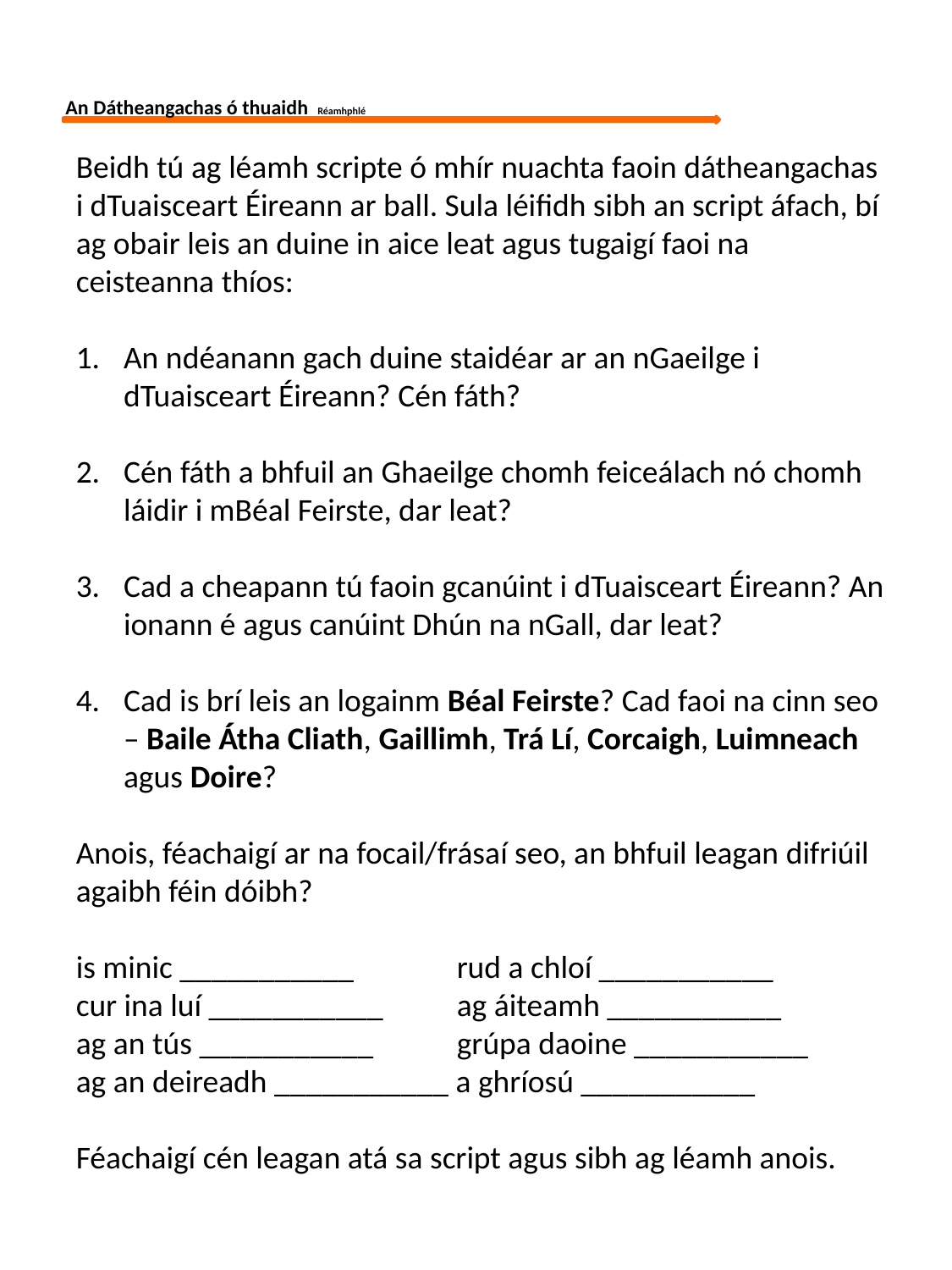

An Dátheangachas ó thuaidh  Réamhphlé

Beidh tú ag léamh scripte ó mhír nuachta faoin dátheangachas i dTuaisceart Éireann ar ball. Sula léifidh sibh an script áfach, bí ag obair leis an duine in aice leat agus tugaigí faoi na ceisteanna thíos:

An ndéanann gach duine staidéar ar an nGaeilge i dTuaisceart Éireann? Cén fáth?

Cén fáth a bhfuil an Ghaeilge chomh feiceálach nó chomh láidir i mBéal Feirste, dar leat?

Cad a cheapann tú faoin gcanúint i dTuaisceart Éireann? An ionann é agus canúint Dhún na nGall, dar leat?

Cad is brí leis an logainm Béal Feirste? Cad faoi na cinn seo – Baile Átha Cliath, Gaillimh, Trá Lí, Corcaigh, Luimneach agus Doire?

Anois, féachaigí ar na focail/frásaí seo, an bhfuil leagan difriúil agaibh féin dóibh?

is minic ___________	rud a chloí ___________
cur ina luí ___________ 	ag áiteamh ___________
ag an tús ___________ 	grúpa daoine ___________
ag an deireadh ___________ a ghríosú ___________

Féachaigí cén leagan atá sa script agus sibh ag léamh anois.